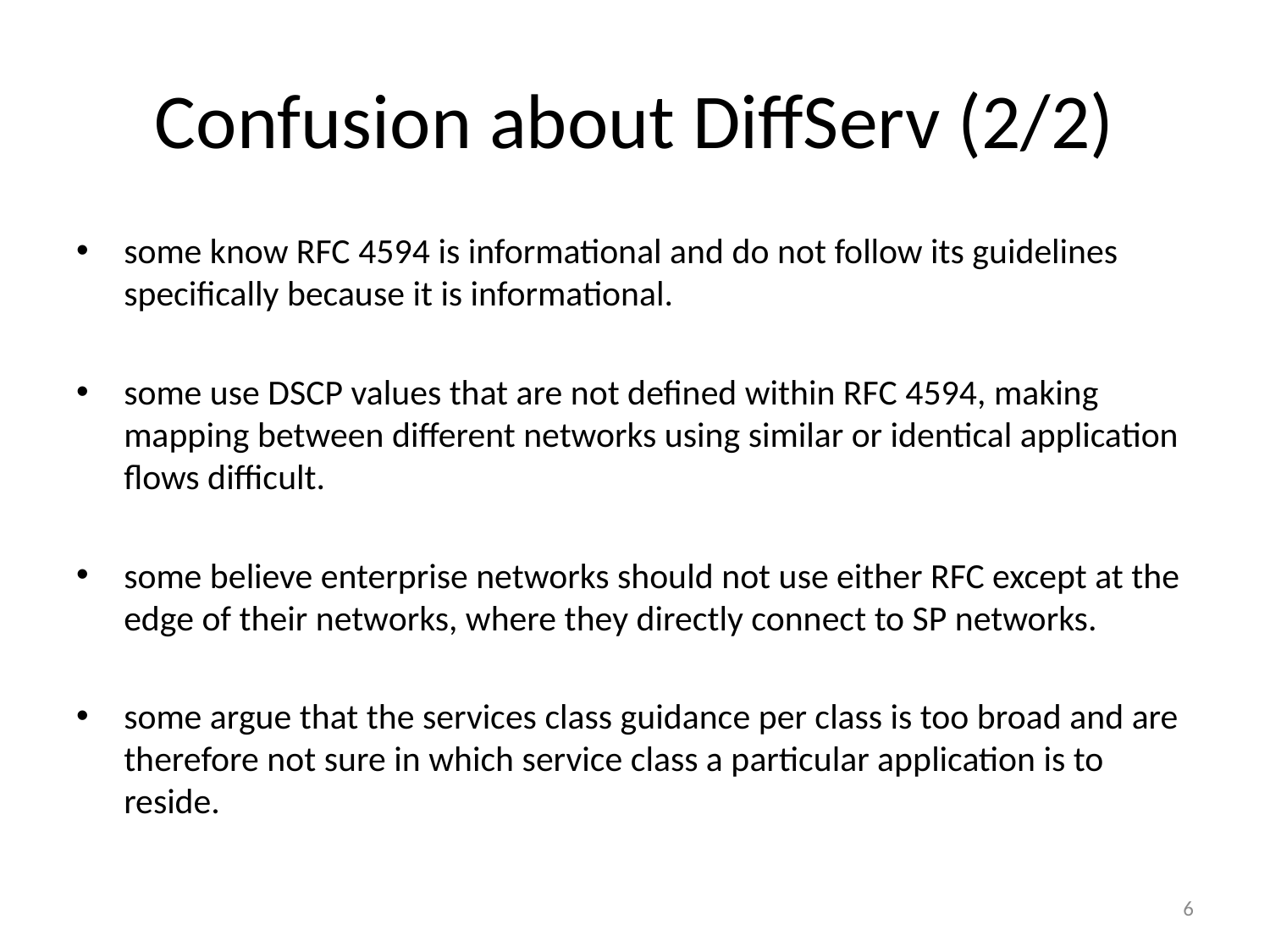

# Confusion about DiffServ (2/2)
some know RFC 4594 is informational and do not follow its guidelines specifically because it is informational.

some use DSCP values that are not defined within RFC 4594, making mapping between different networks using similar or identical application flows difficult.

some believe enterprise networks should not use either RFC except at the edge of their networks, where they directly connect to SP networks.

some argue that the services class guidance per class is too broad and are therefore not sure in which service class a particular application is to reside.

6